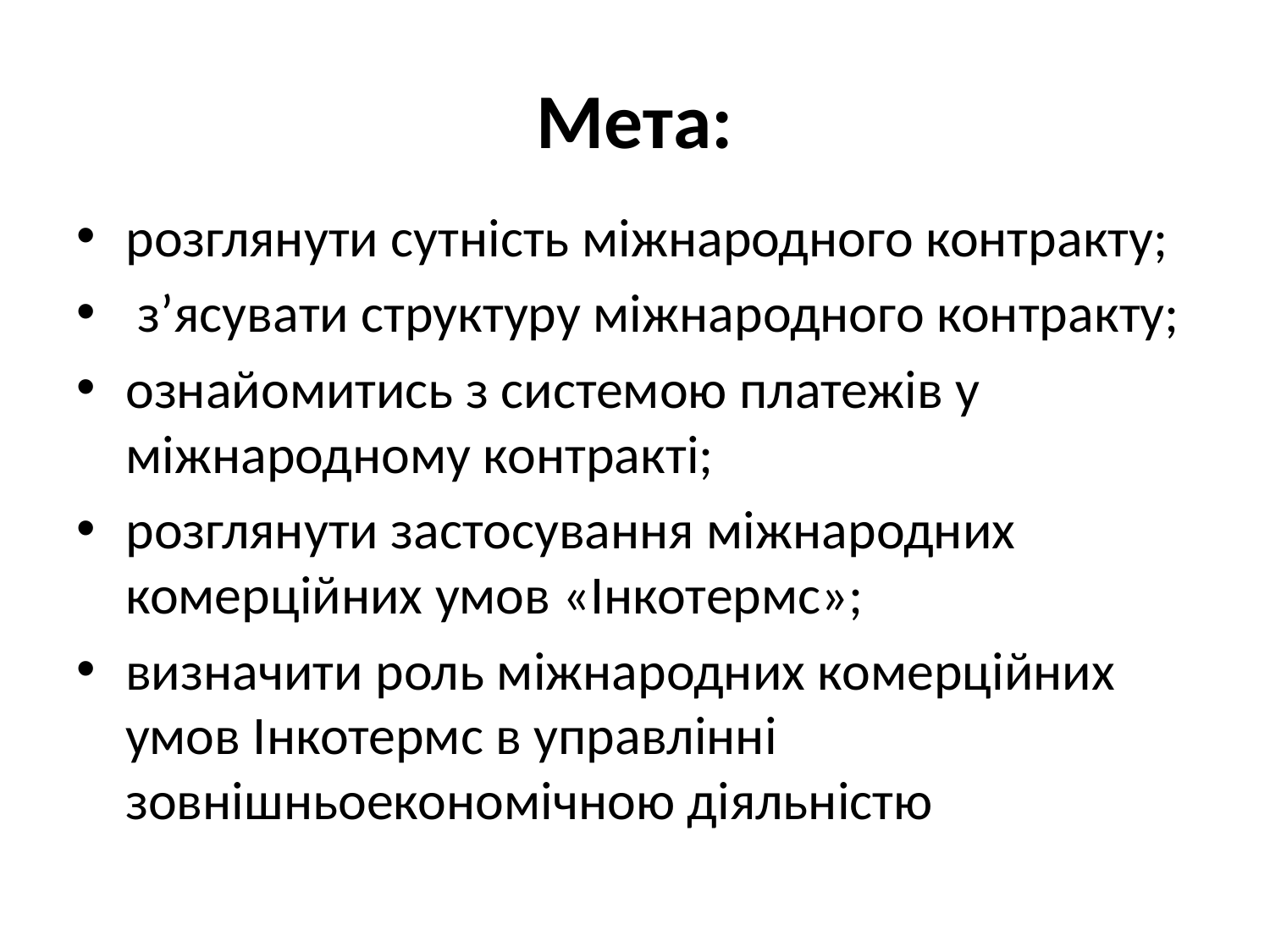

# Мета:
розглянути сутність міжнародного контракту;
 з’ясувати структуру міжнародного контракту;
ознайомитись з системою платежів у міжнародному контракті;
розглянути застосування міжнародних комерційних умов «Інкотермс»;
визначити роль міжнародних комерційних умов Інкотермс в управлінні зовнішньоекономічною діяльністю